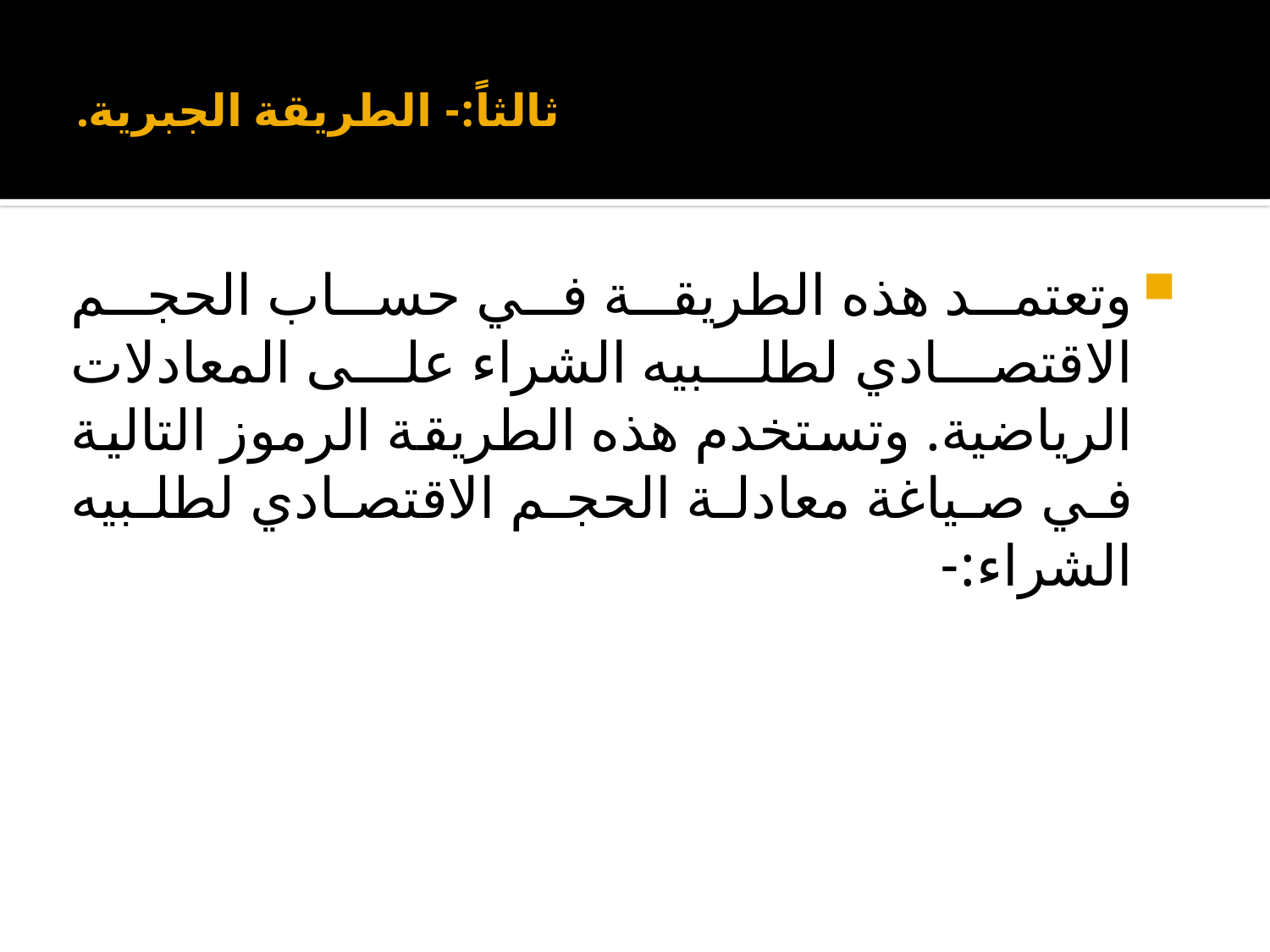

# ثالثاً:- الطريقة الجبرية.
وتعتمد هذه الطريقة في حساب الحجم الاقتصادي لطلبيه الشراء على المعادلات الرياضية. وتستخدم هذه الطريقة الرموز التالية في صياغة معادلة الحجم الاقتصادي لطلبيه الشراء:-